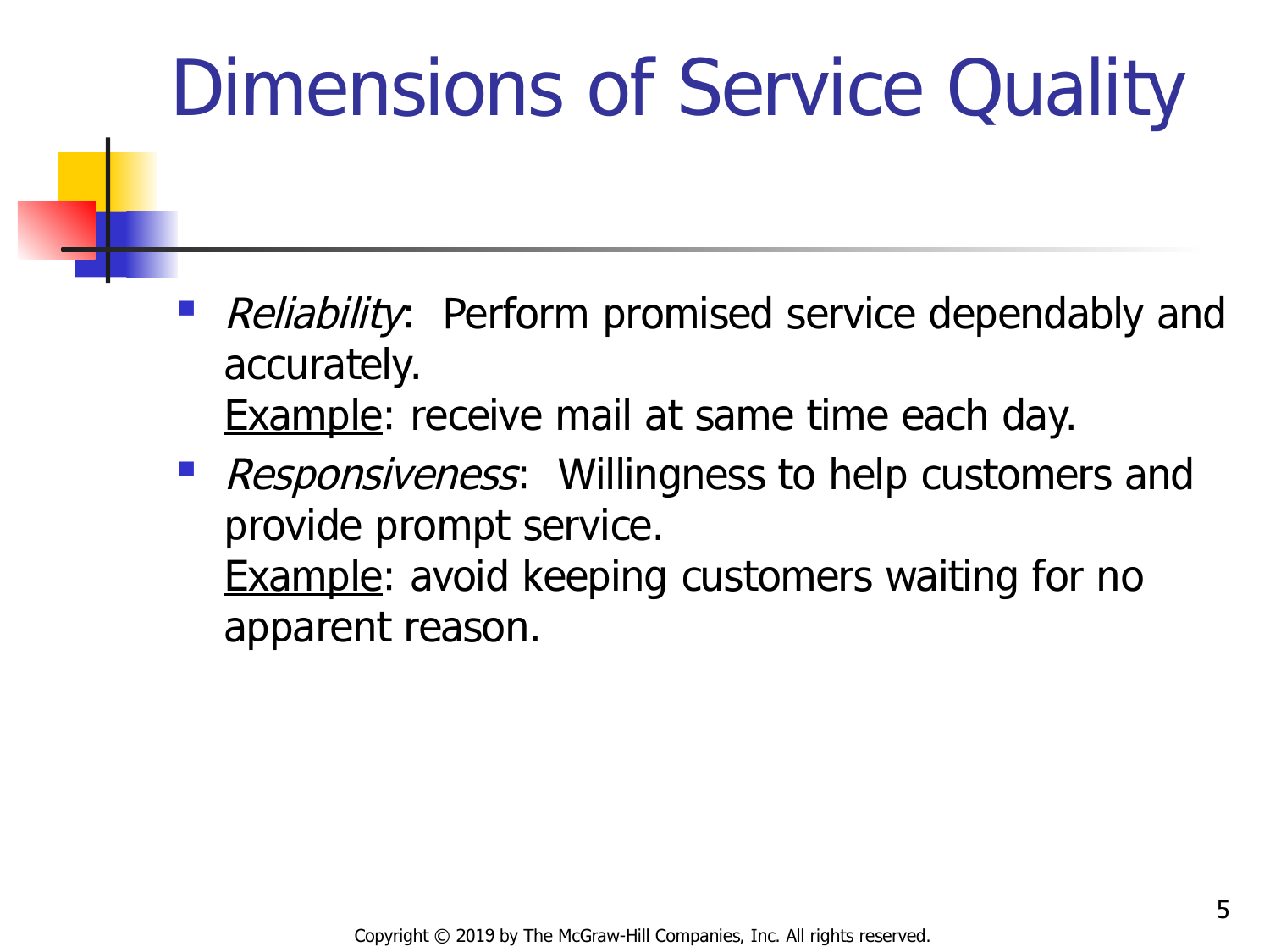

# Dimensions of Service Quality
Reliability:  Perform promised service dependably and accurately.                                                 Example: receive mail at same time each day.
Responsiveness:  Willingness to help customers and provide prompt service.                               Example: avoid keeping customers waiting for no apparent reason.
5
Copyright © 2019 by The McGraw-Hill Companies, Inc. All rights reserved.